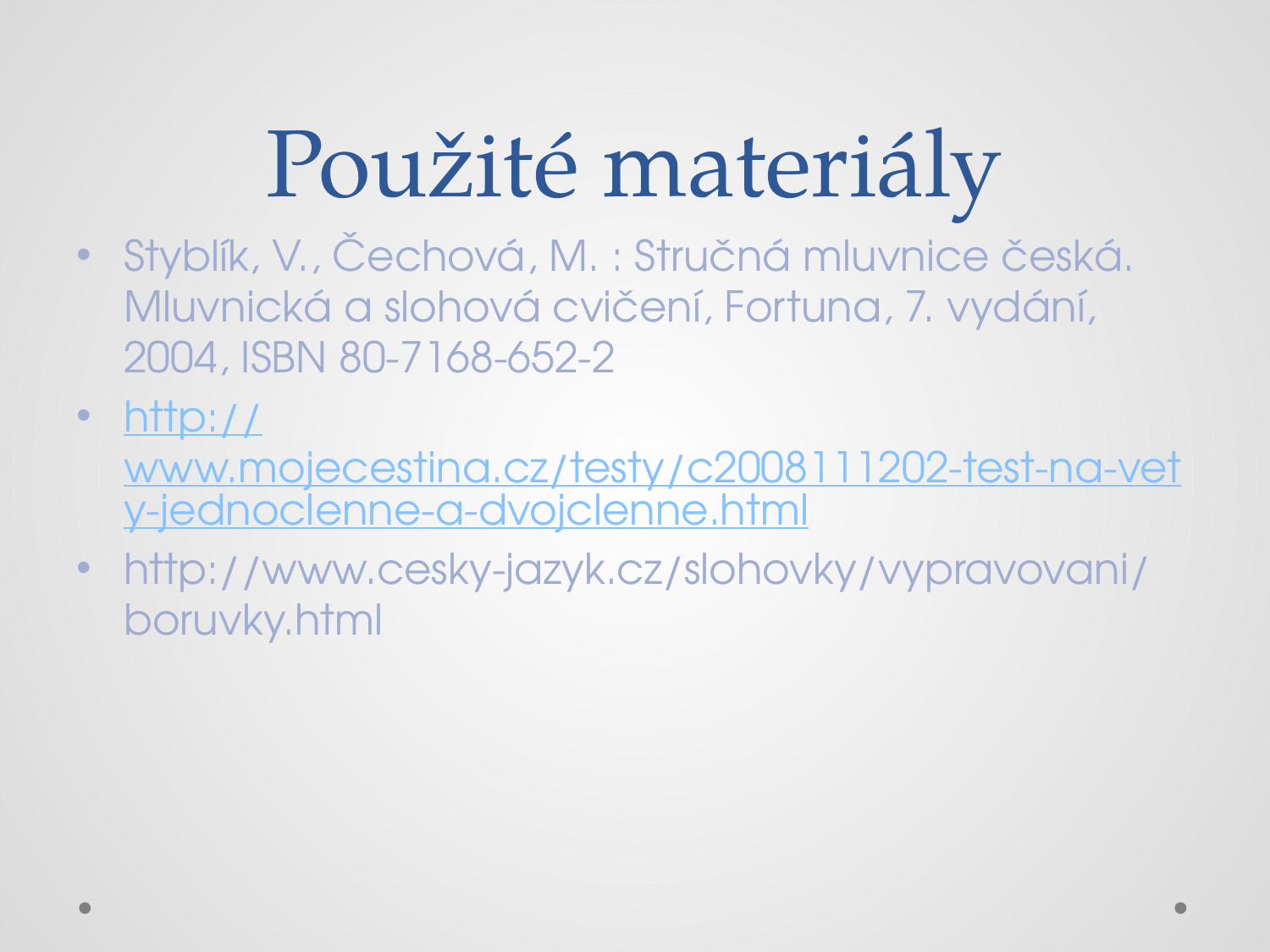

# Použité materiály
Styblík, V., Čechová, M. : Stručná mluvnice česká. Mluvnická a slohová cvičení, Fortuna, 7. vydání, 2004, ISBN 80-7168-652-2
http://www.mojecestina.cz/testy/c2008111202-test-na-vety-jednoclenne-a-dvojclenne.html
http://www.cesky-jazyk.cz/slohovky/vypravovani/boruvky.html